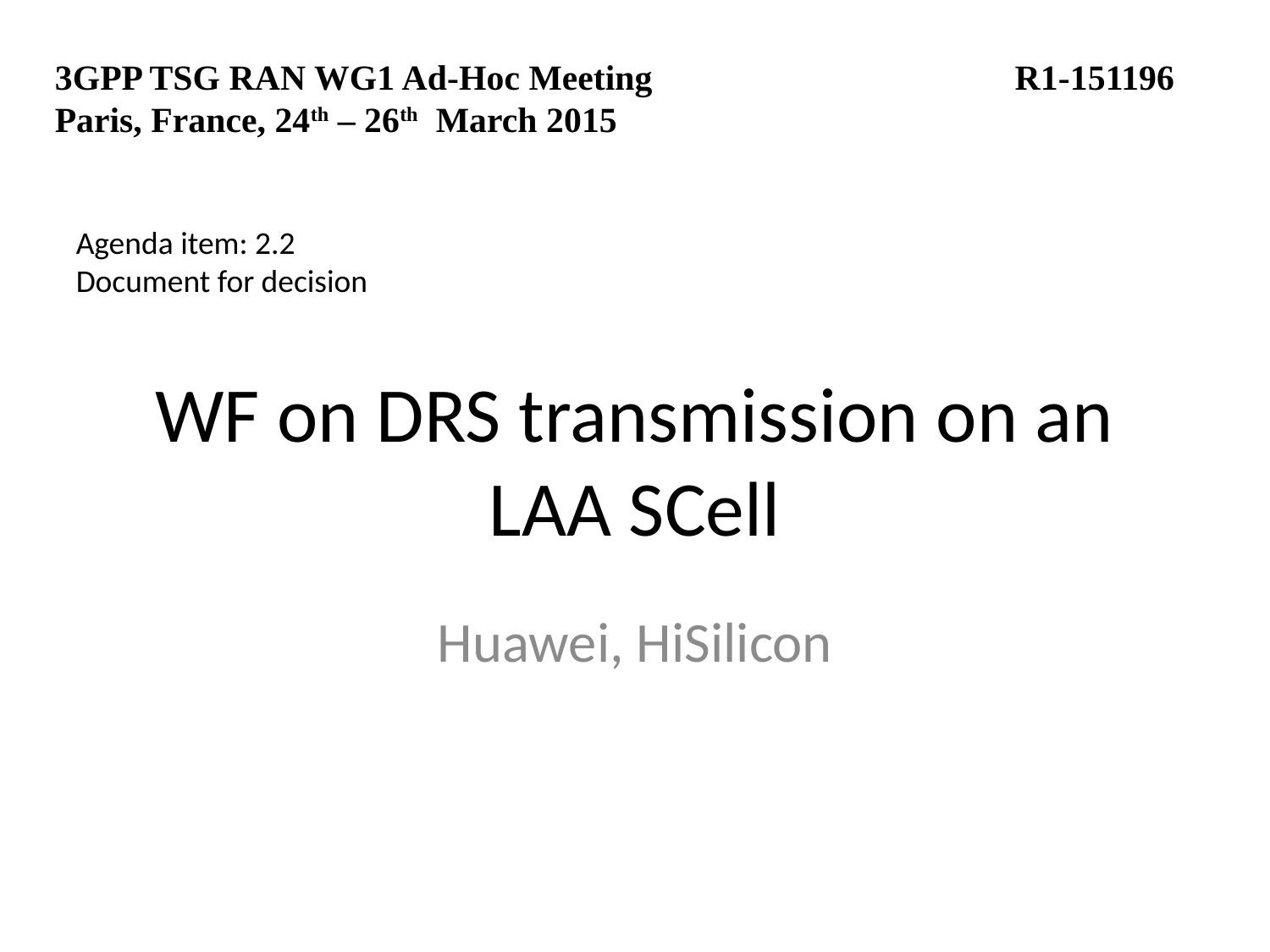

3GPP TSG RAN WG1 Ad-Hoc Meeting			        R1-151196
Paris, France, 24th – 26th  March 2015
Agenda item: 2.2
Document for decision
# WF on DRS transmission on an LAA SCell
Huawei, HiSilicon